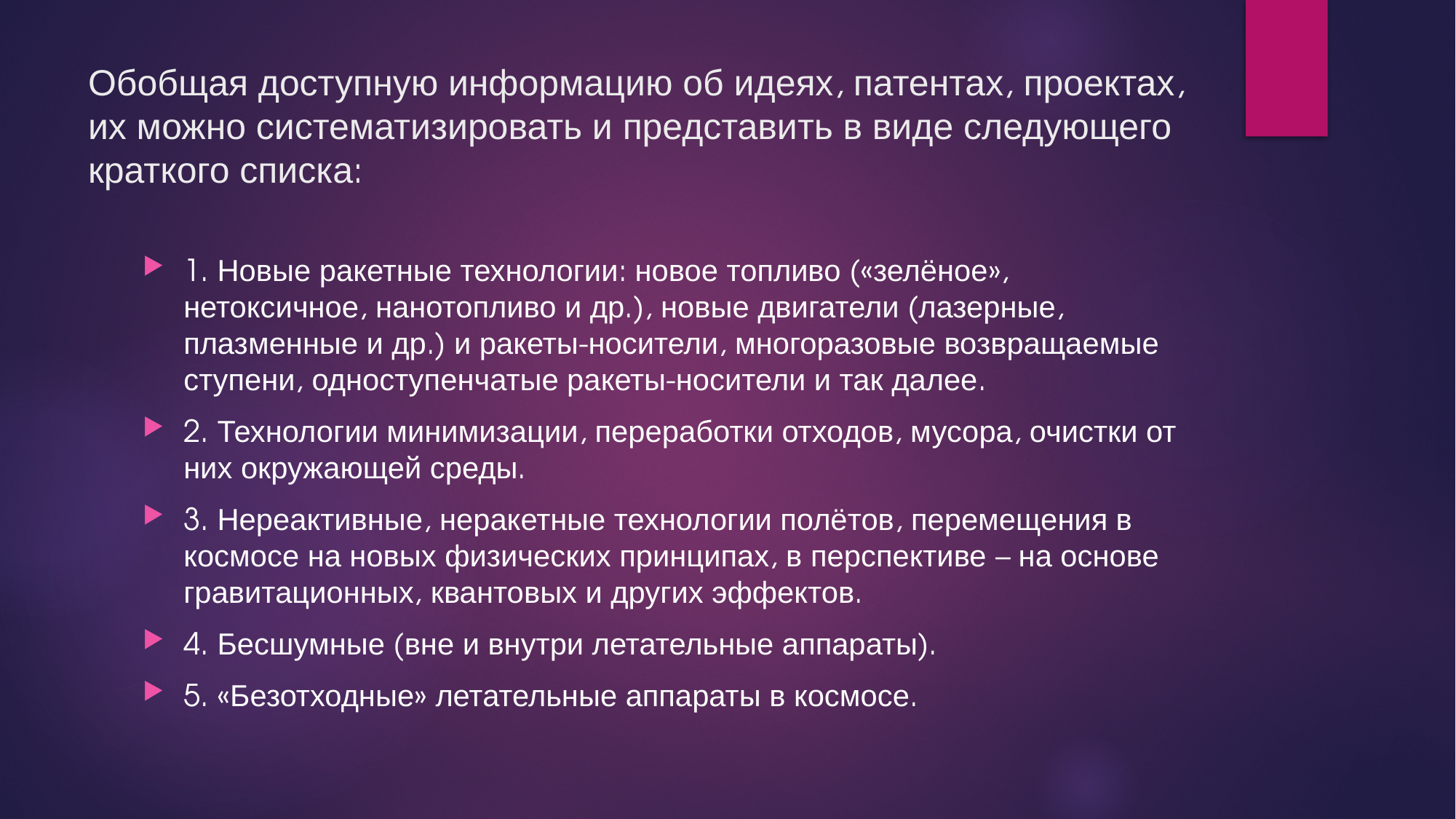

# Обобщая доступную информацию об идеях, патентах, проектах, их можно систематизировать и представить в виде следующего краткого списка:
1. Новые ракетные технологии: новое топливо («зелёное», нетоксичное, нанотопливо и др.), новые двигатели (лазерные, плазменные и др.) и ракеты-носители, многоразовые возвращаемые ступени, одноступенчатые ракеты-носители и так далее.
2. Технологии минимизации, переработки отходов, мусора, очистки от них окружающей среды.
3. Нереактивные, неракетные технологии полётов, перемещения в космосе на новых физических принципах, в перспективе – на основе гравитационных, квантовых и других эффектов.
4. Бесшумные (вне и внутри летательные аппараты).
5. «Безотходные» летательные аппараты в космосе.